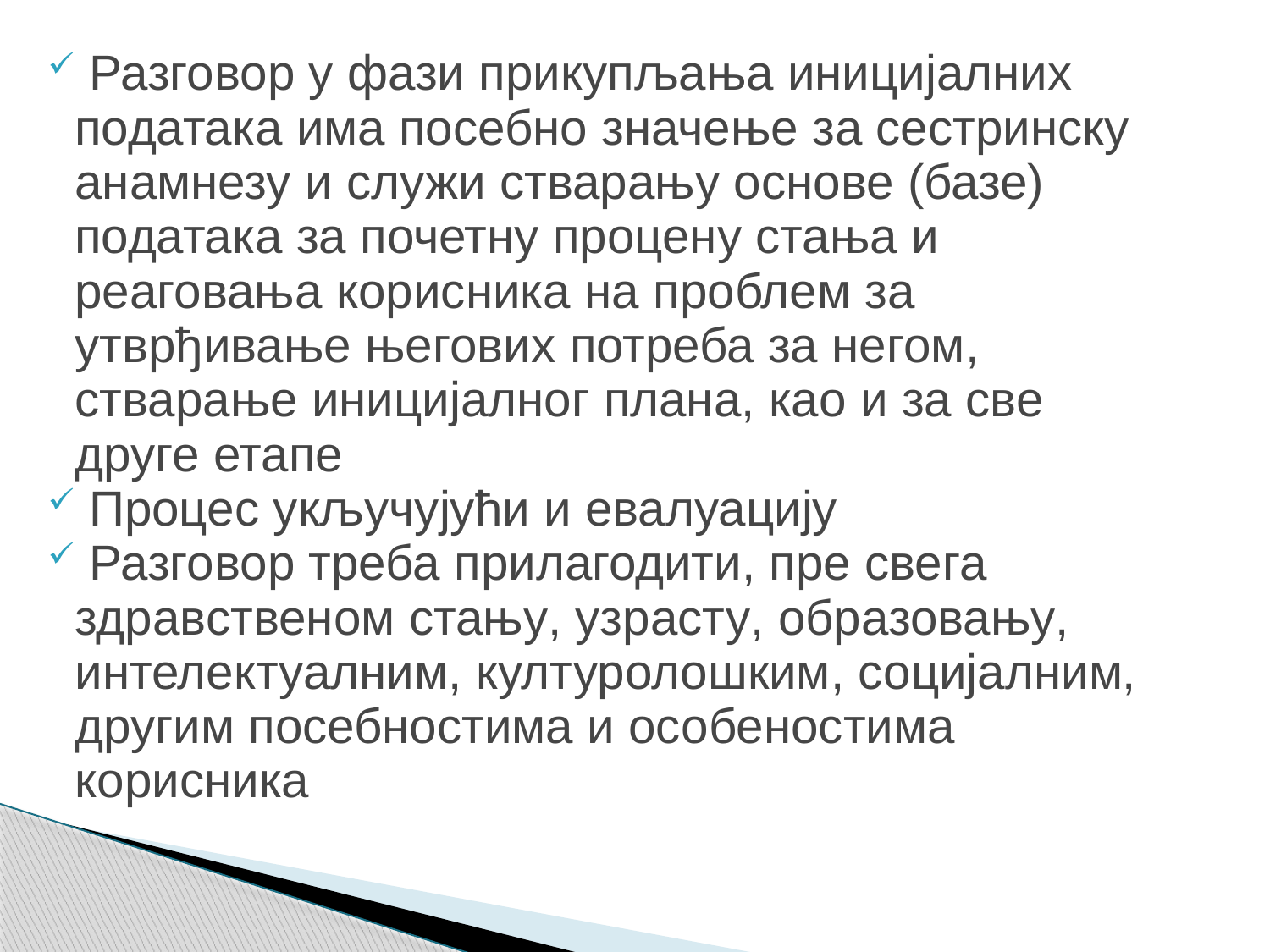

Разговор у фази прикупљања иницијалних
  података има посебно значење за сестринску
  анамнезу и служи стварању основе (базе)
  података за почетну процену стања и
  реаговања корисника на проблем за
  утврђивање његових потреба за негом,
  стварање иницијалног плана, као и за све
  друге етапе
 Процес укључујући и евалуацију
 Разговор треба прилагодити, пре свега
  здравственом стању, узрасту, образовању,
  интелектуалним, културолошким, социјалним,
  другим посебностима и особеностима
  корисника